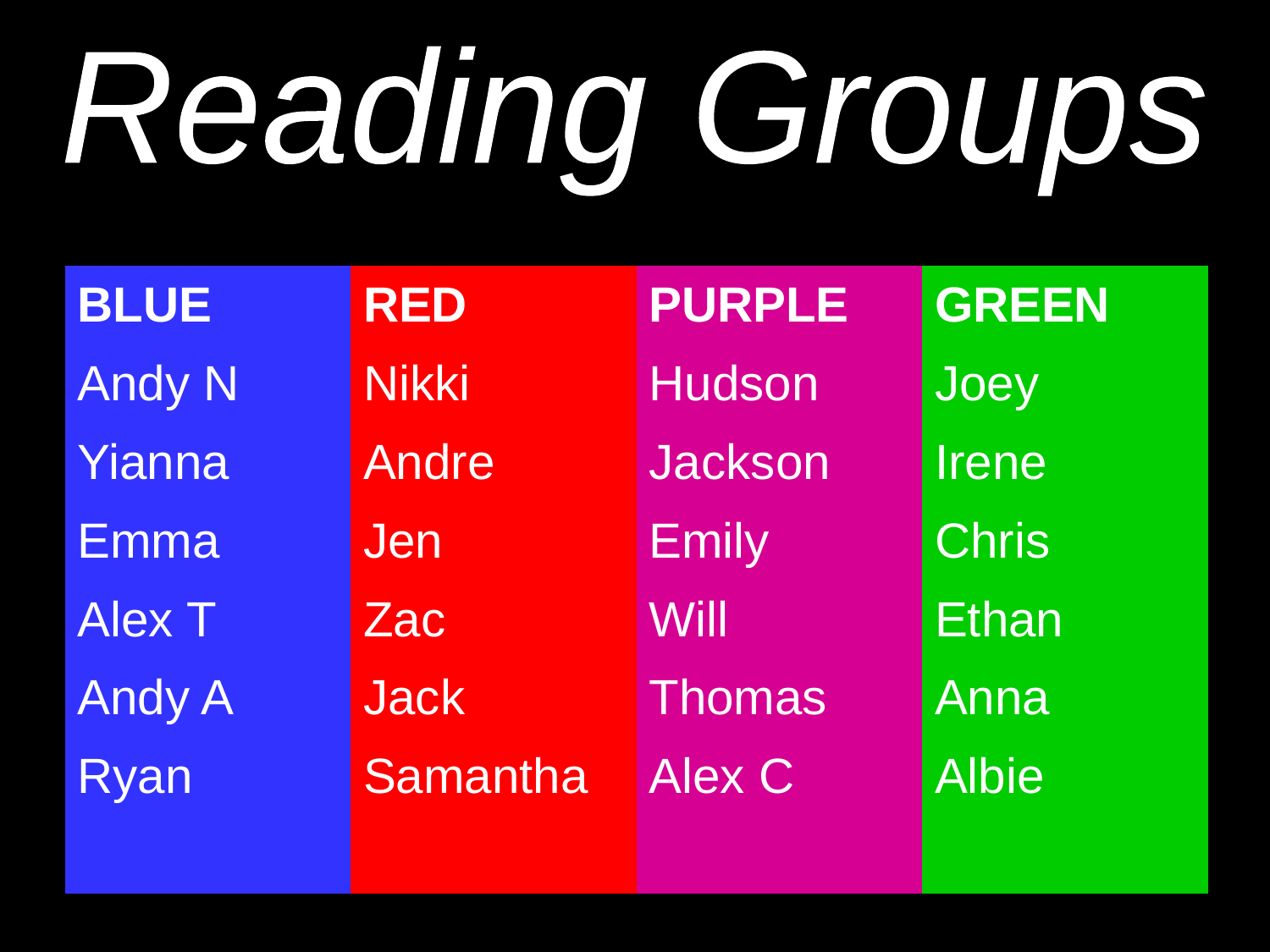

Reading Groups
| BLUE | RED | PURPLE | GREEN |
| --- | --- | --- | --- |
| Andy N | Nikki | Hudson | Joey |
| Yianna | Andre | Jackson | Irene |
| Emma | Jen | Emily | Chris |
| Alex T | Zac | Will | Ethan |
| Andy A | Jack | Thomas | Anna |
| Ryan | Samantha | Alex C | Albie |
|  |  |  |  |